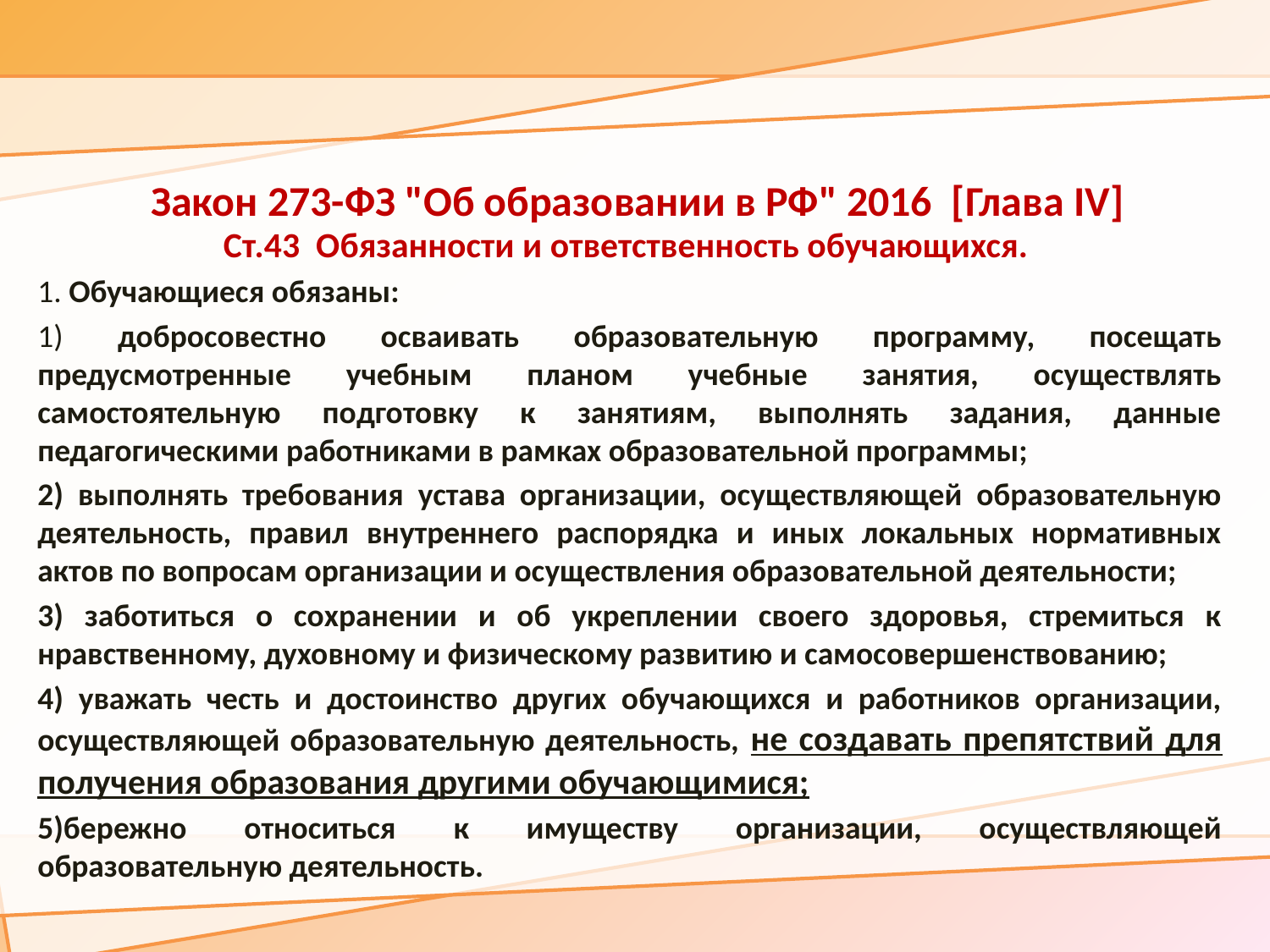

# Закон 273-ФЗ "Об образовании в РФ" 2016  [Глава IV]
Ст.43  Обязанности и ответственность обучающихся.
1. Обучающиеся обязаны:
1) добросовестно осваивать образовательную программу, посещать предусмотренные учебным планом учебные занятия, осуществлять самостоятельную подготовку к занятиям, выполнять задания, данные педагогическими работниками в рамках образовательной программы;
2) выполнять требования устава организации, осуществляющей образовательную деятельность, правил внутреннего распорядка и иных локальных нормативных актов по вопросам организации и осуществления образовательной деятельности;
3) заботиться о сохранении и об укреплении своего здоровья, стремиться к нравственному, духовному и физическому развитию и самосовершенствованию;
4) уважать честь и достоинство других обучающихся и работников организации, осуществляющей образовательную деятельность, не создавать препятствий для получения образования другими обучающимися;
5)бережно относиться к имуществу организации, осуществляющей образовательную деятельность.